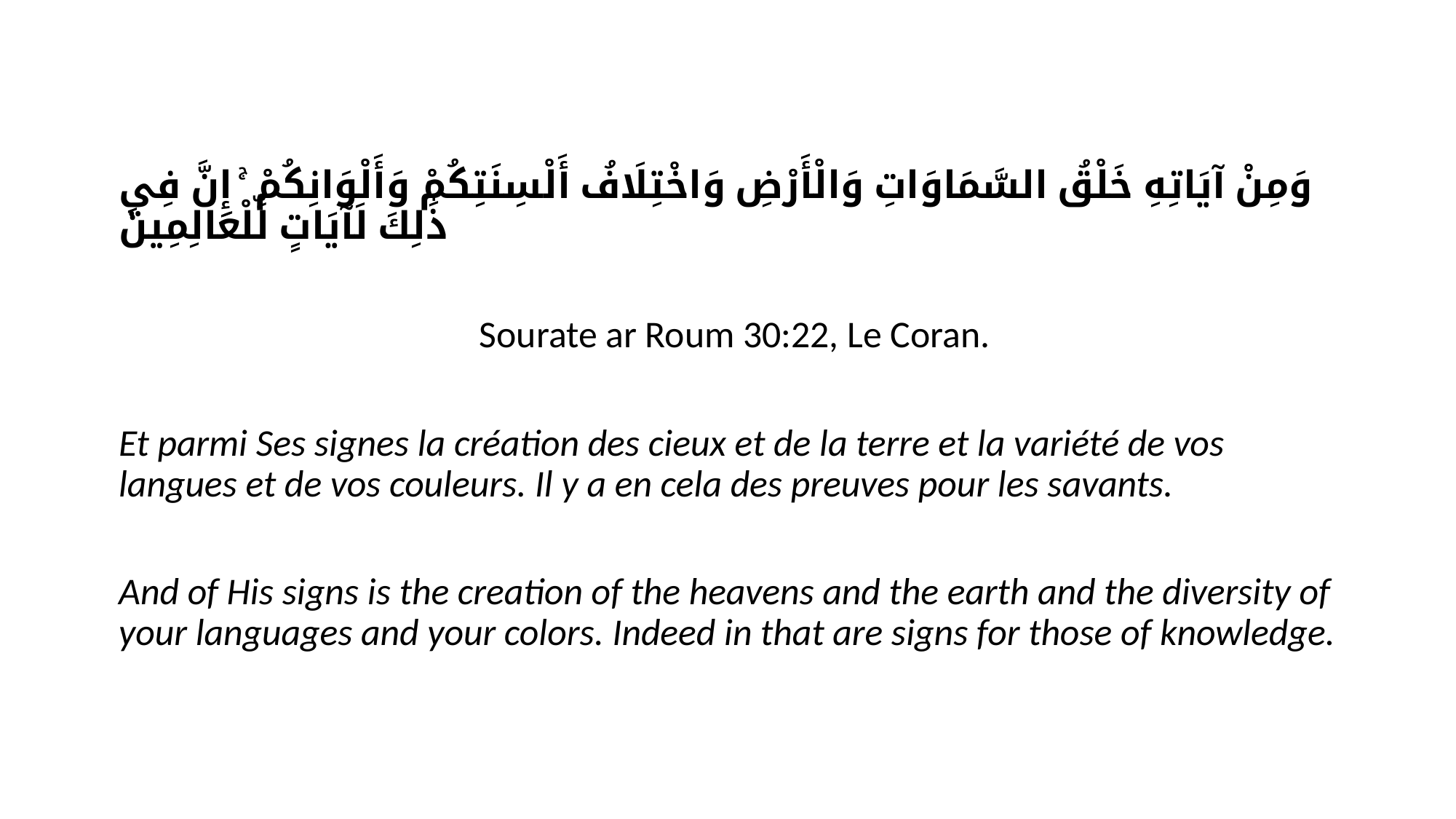

وَمِنْ آيَاتِهِ خَلْقُ السَّمَاوَاتِ وَالْأَرْضِ وَاخْتِلَافُ أَلْسِنَتِكُمْ وَأَلْوَانِكُمْ ۚ إِنَّ فِي ذَٰلِكَ لَآيَاتٍ لِّلْعَالِمِينَ

Sourate ar Roum 30:22, Le Coran.

Et parmi Ses signes la création des cieux et de la terre et la variété de vos langues et de vos couleurs. Il y a en cela des preuves pour les savants.

And of His signs is the creation of the heavens and the earth and the diversity of your languages and your colors. Indeed in that are signs for those of knowledge.